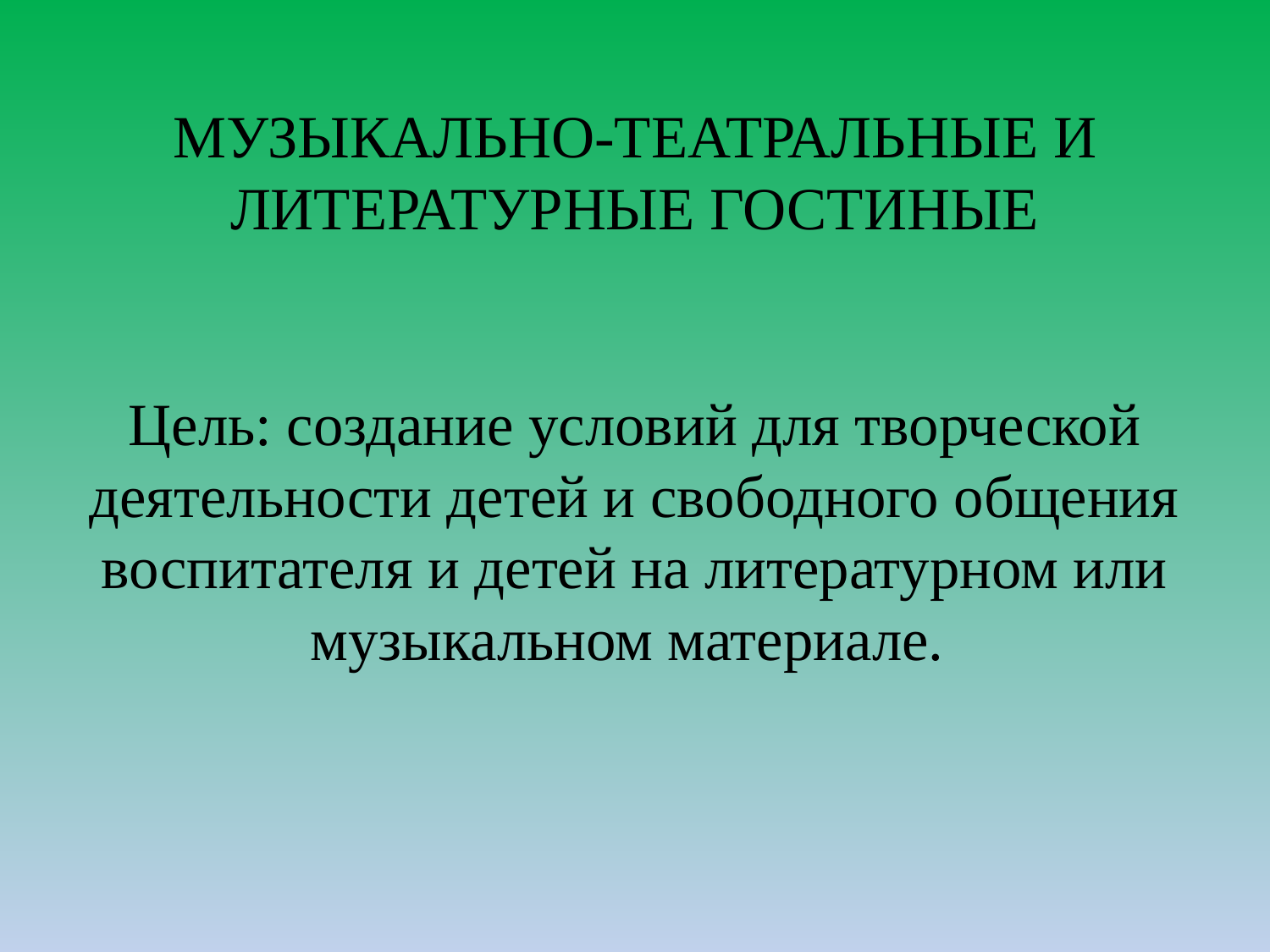

# МУЗЫКАЛЬНО-ТЕАТРАЛЬНЫЕ И ЛИТЕРАТУРНЫЕ ГОСТИНЫЕ Цель: создание условий для творческой деятельности детей и свободного общения воспитателя и детей на литературном или музыкальном материале.